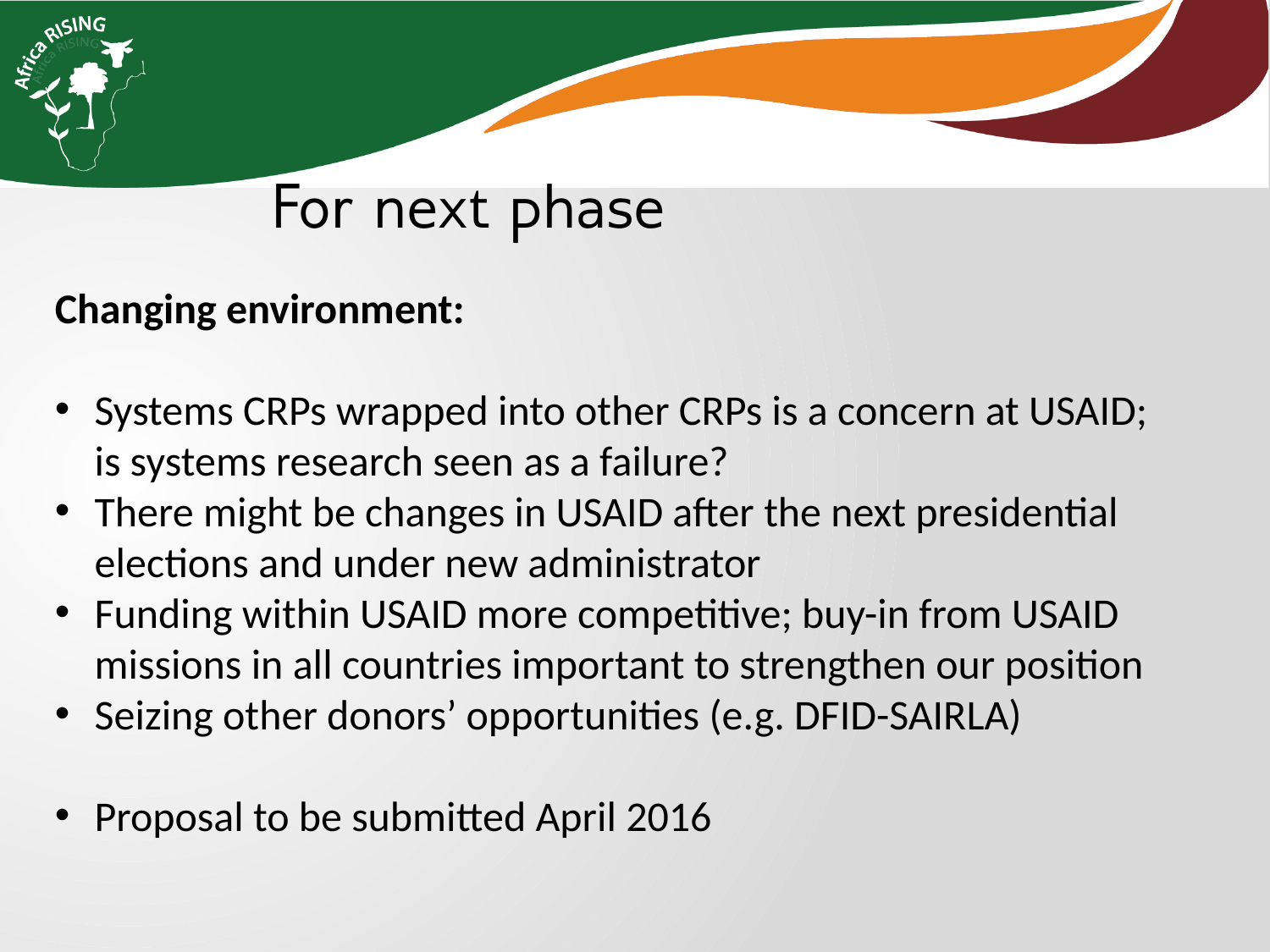

For next phase
Changing environment:
Systems CRPs wrapped into other CRPs is a concern at USAID; is systems research seen as a failure?
There might be changes in USAID after the next presidential elections and under new administrator
Funding within USAID more competitive; buy-in from USAID  missions in all countries important to strengthen our position
Seizing other donors’ opportunities (e.g. DFID-SAIRLA)
Proposal to be submitted April 2016